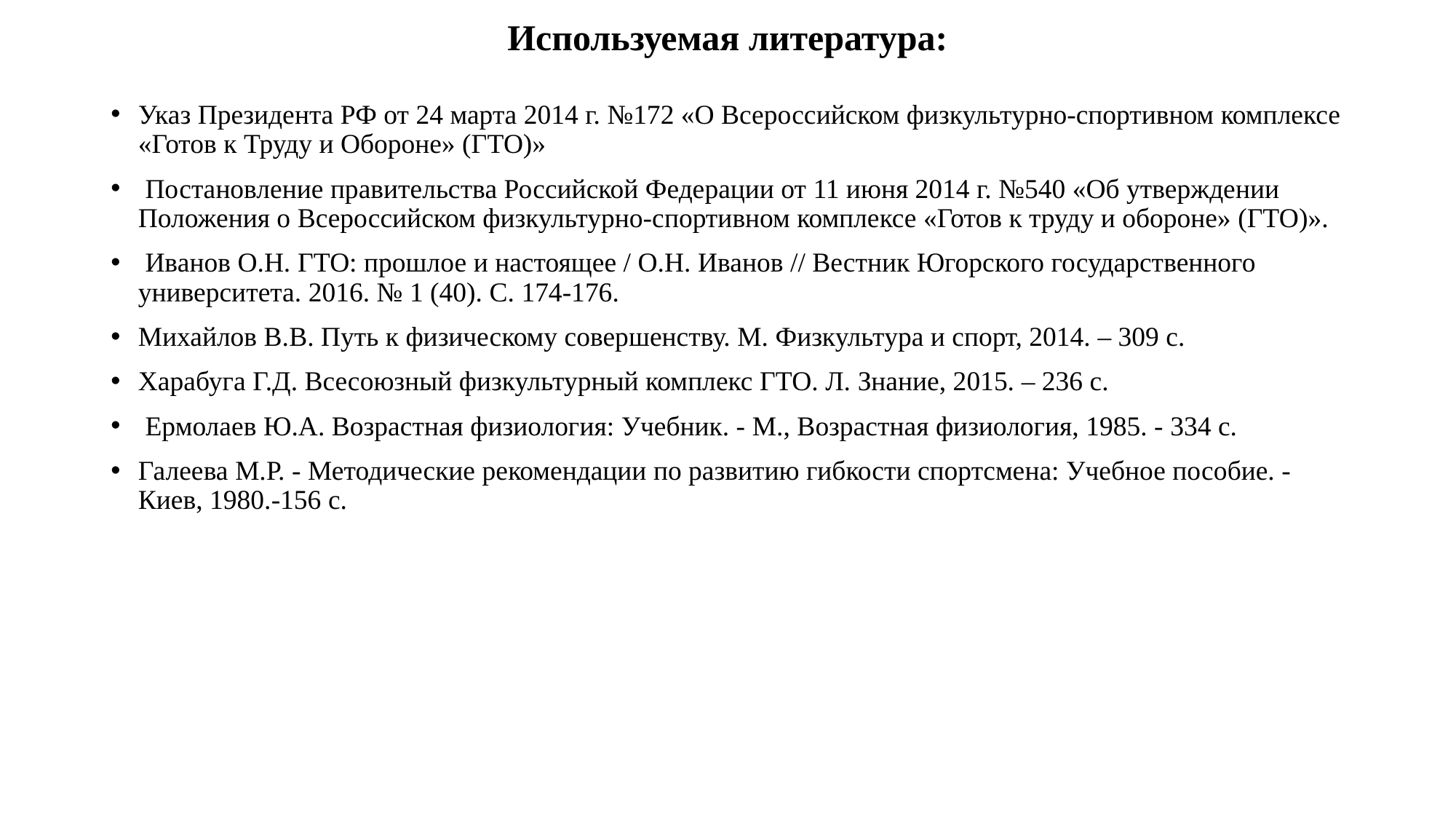

# Используемая литература:
Указ Президента РФ от 24 марта 2014 г. №172 «О Всероссийском физкультурно-спортивном комплексе «Готов к Труду и Обороне» (ГТО)»
 Постановление правительства Российской Федерации от 11 июня 2014 г. №540 «Об утверждении Положения о Всероссийском физкультурно-спортивном комплексе «Готов к труду и обороне» (ГТО)».
 Иванов О.Н. ГТО: прошлое и настоящее / О.Н. Иванов // Вестник Югорского государственного университета. 2016. № 1 (40). С. 174-176.
Михайлов В.В. Путь к физическому совершенству. М. Физкультура и спорт, 2014. – 309 с.
Харабуга Г.Д. Всесоюзный физкультурный комплекс ГТО. Л. Знание, 2015. – 236 с.
 Ермолаев Ю.А. Возрастная физиология: Учебник. - М., Возрастная физиология, 1985. - 334 с.
Галеева М.Р. - Методические рекомендации по развитию гибкости спортсмена: Учебное пособие. - Киев, 1980.-156 с.